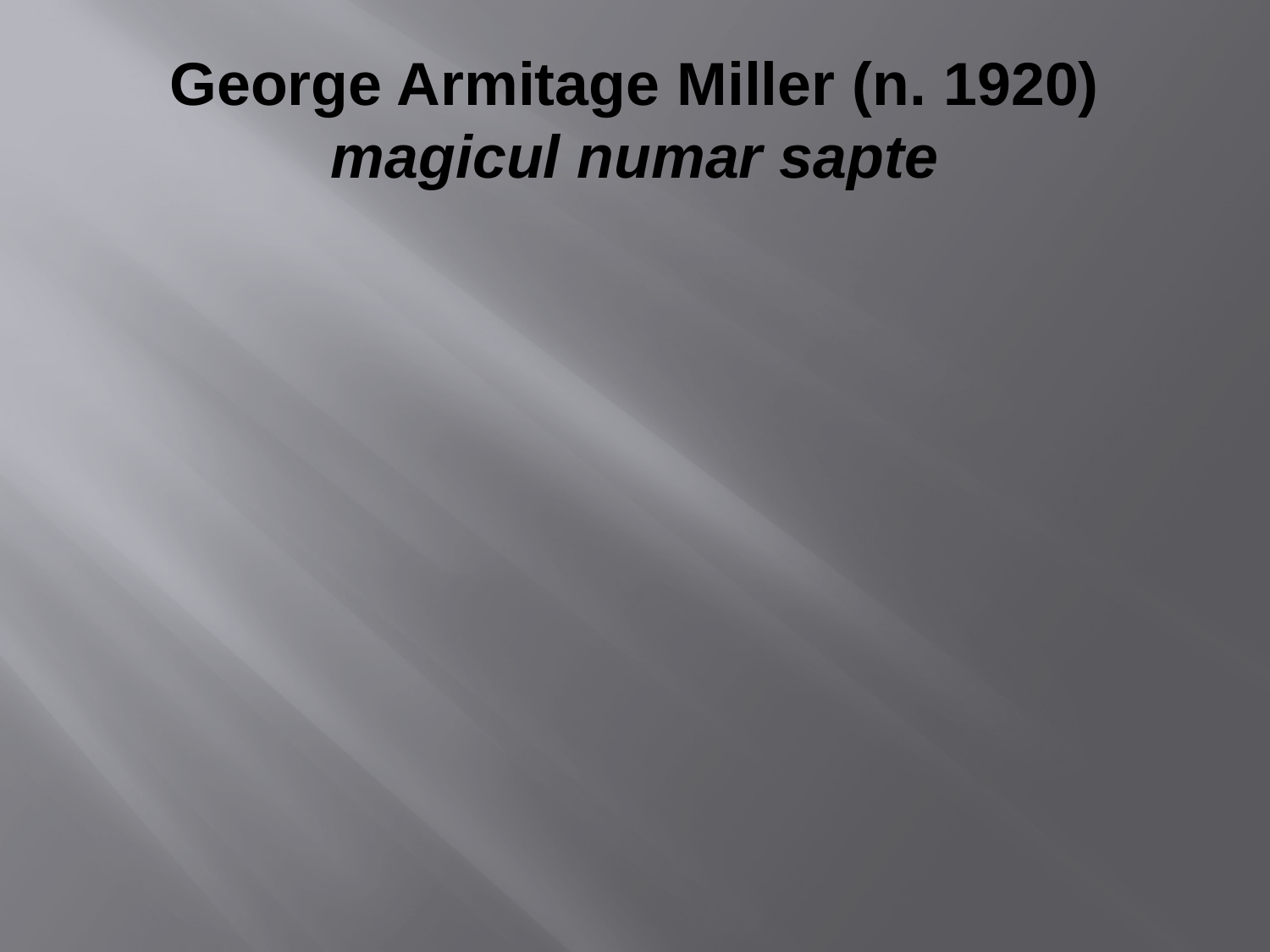

# George Armitage Miller (n. 1920) magicul numar sapte